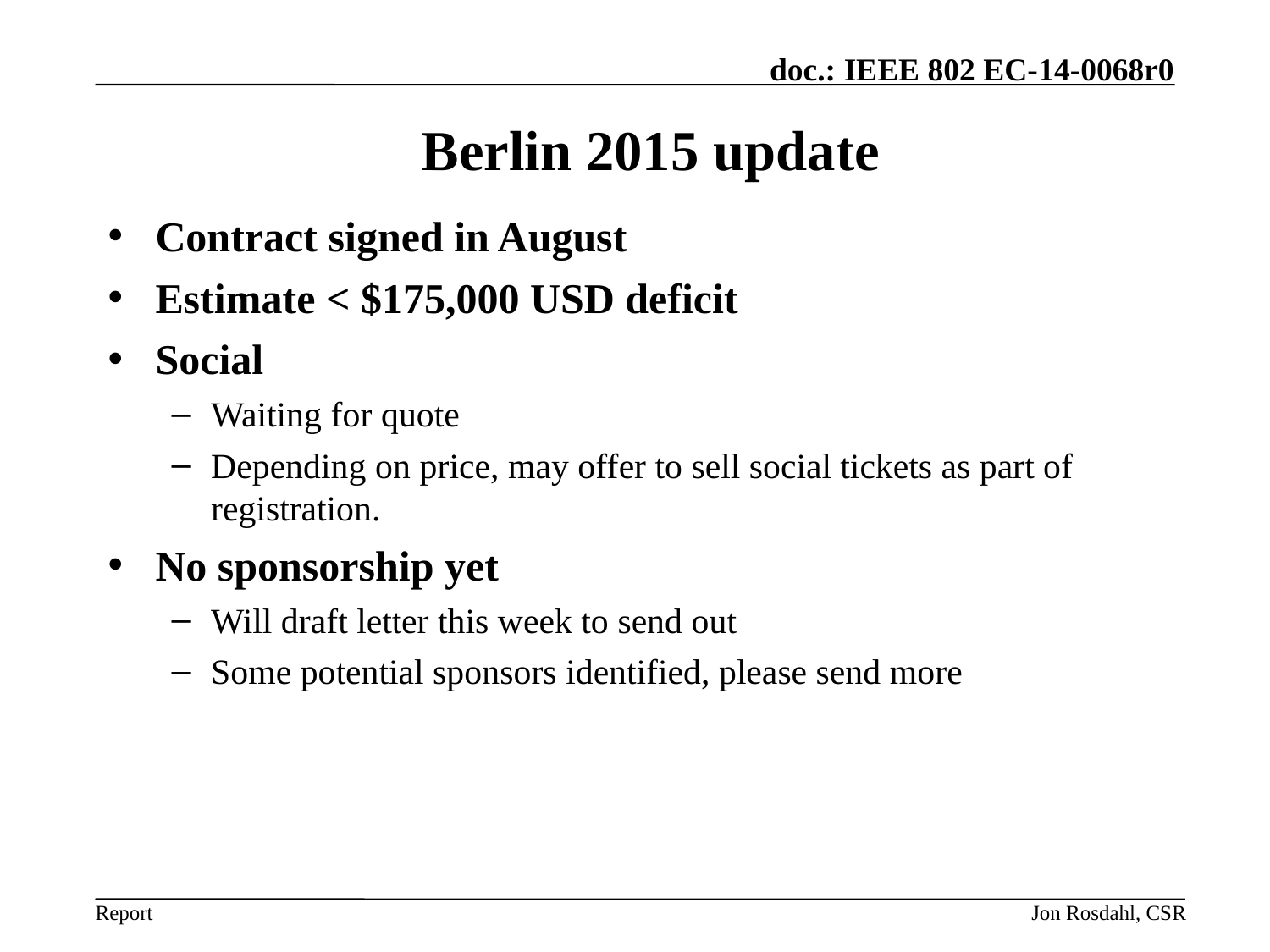

# Berlin 2015 update
Contract signed in August
Estimate < $175,000 USD deficit
Social
Waiting for quote
Depending on price, may offer to sell social tickets as part of registration.
No sponsorship yet
Will draft letter this week to send out
Some potential sponsors identified, please send more
Jon Rosdahl, CSR